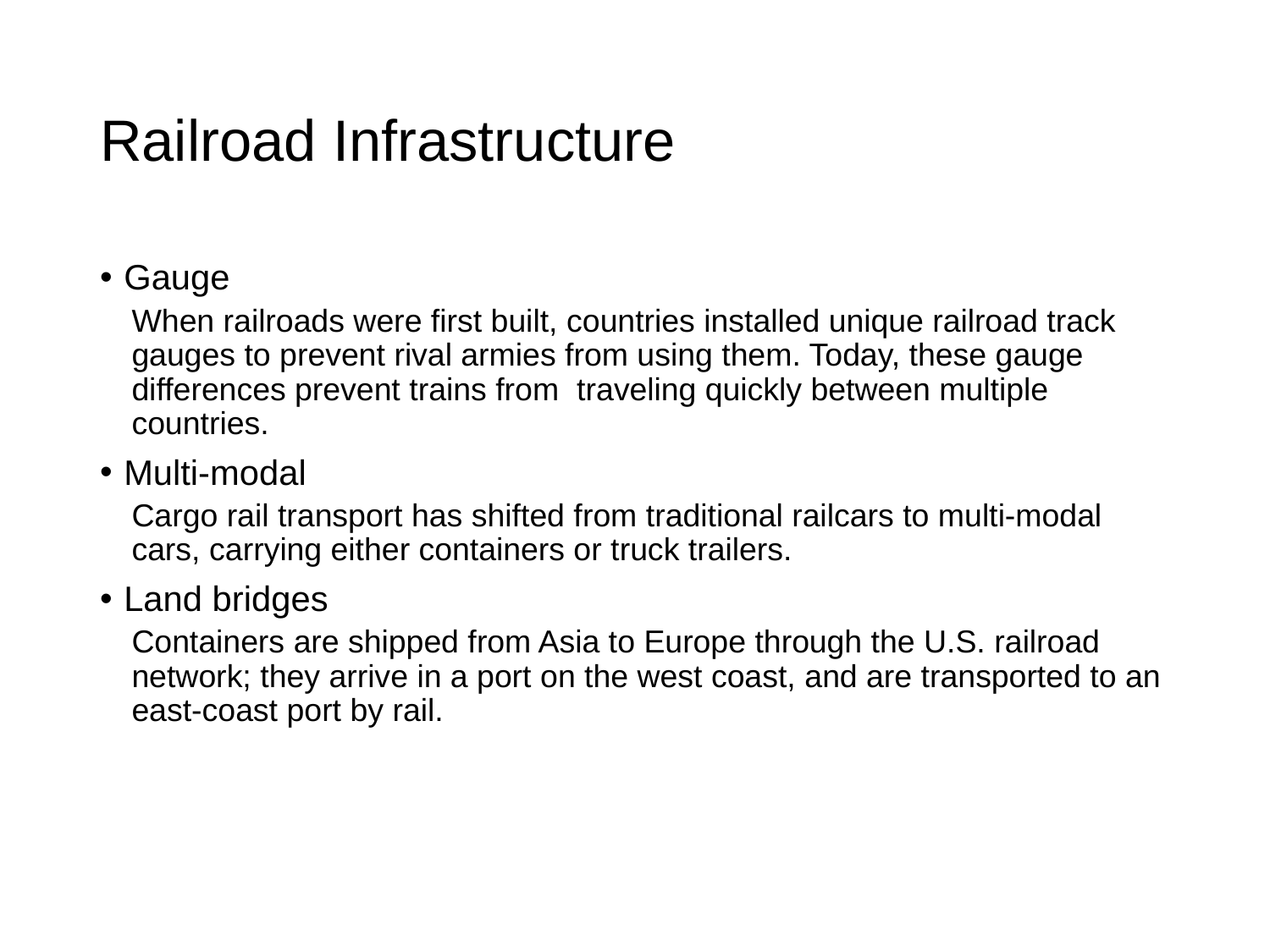

# Railroad Infrastructure
Gauge
When railroads were first built, countries installed unique railroad track gauges to prevent rival armies from using them. Today, these gauge differences prevent trains from  traveling quickly between multiple countries.
Multi-modal
Cargo rail transport has shifted from traditional railcars to multi-modal cars, carrying either containers or truck trailers.
Land bridges
Containers are shipped from Asia to Europe through the U.S. railroad network; they arrive in a port on the west coast, and are transported to an east-coast port by rail.